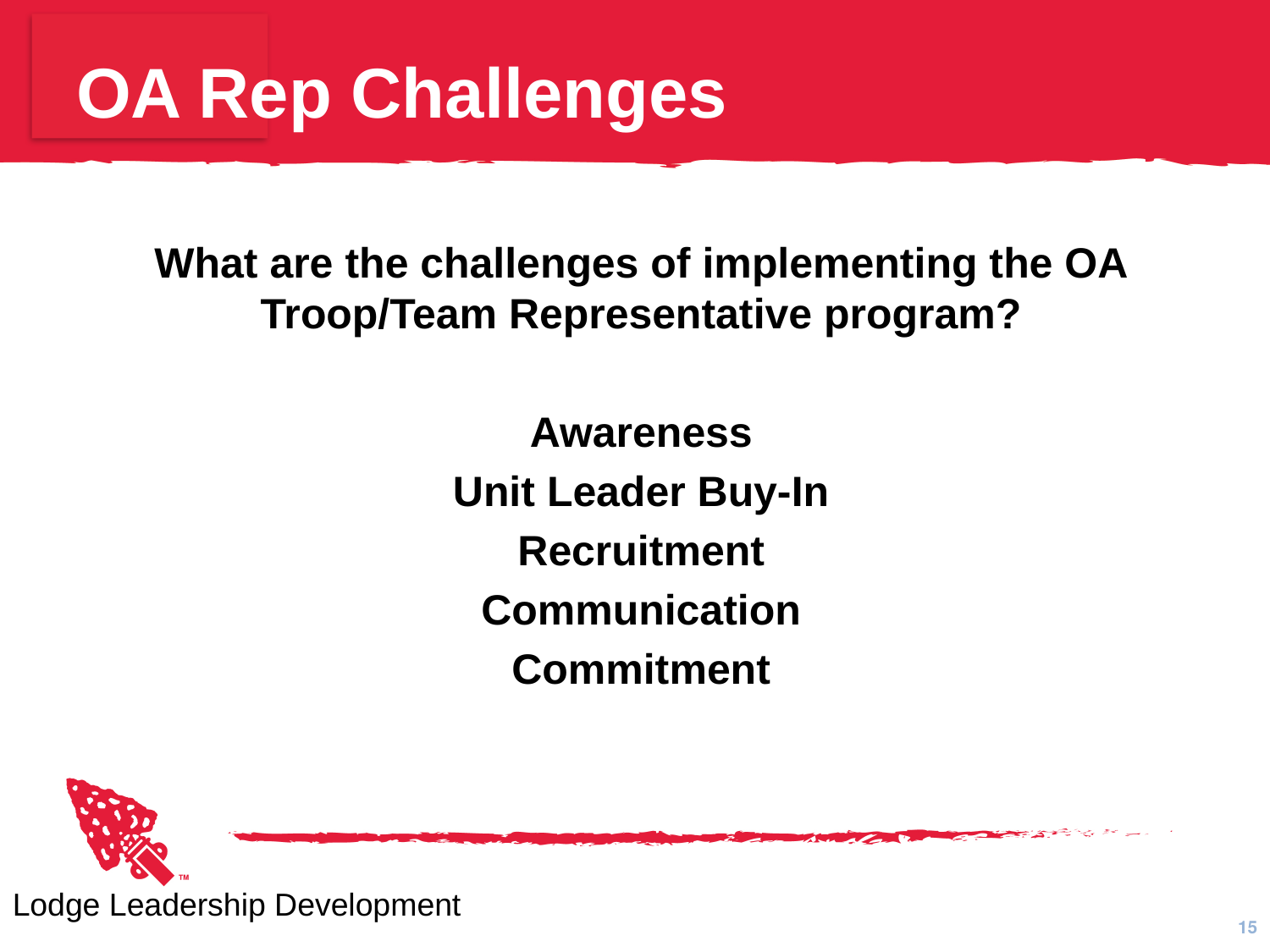

# OA Rep Challenges
What are the challenges of implementing the OA Troop/Team Representative program?

Awareness
Unit Leader Buy-In
Recruitment
Communication
Commitment
Lodge Leadership Development
15